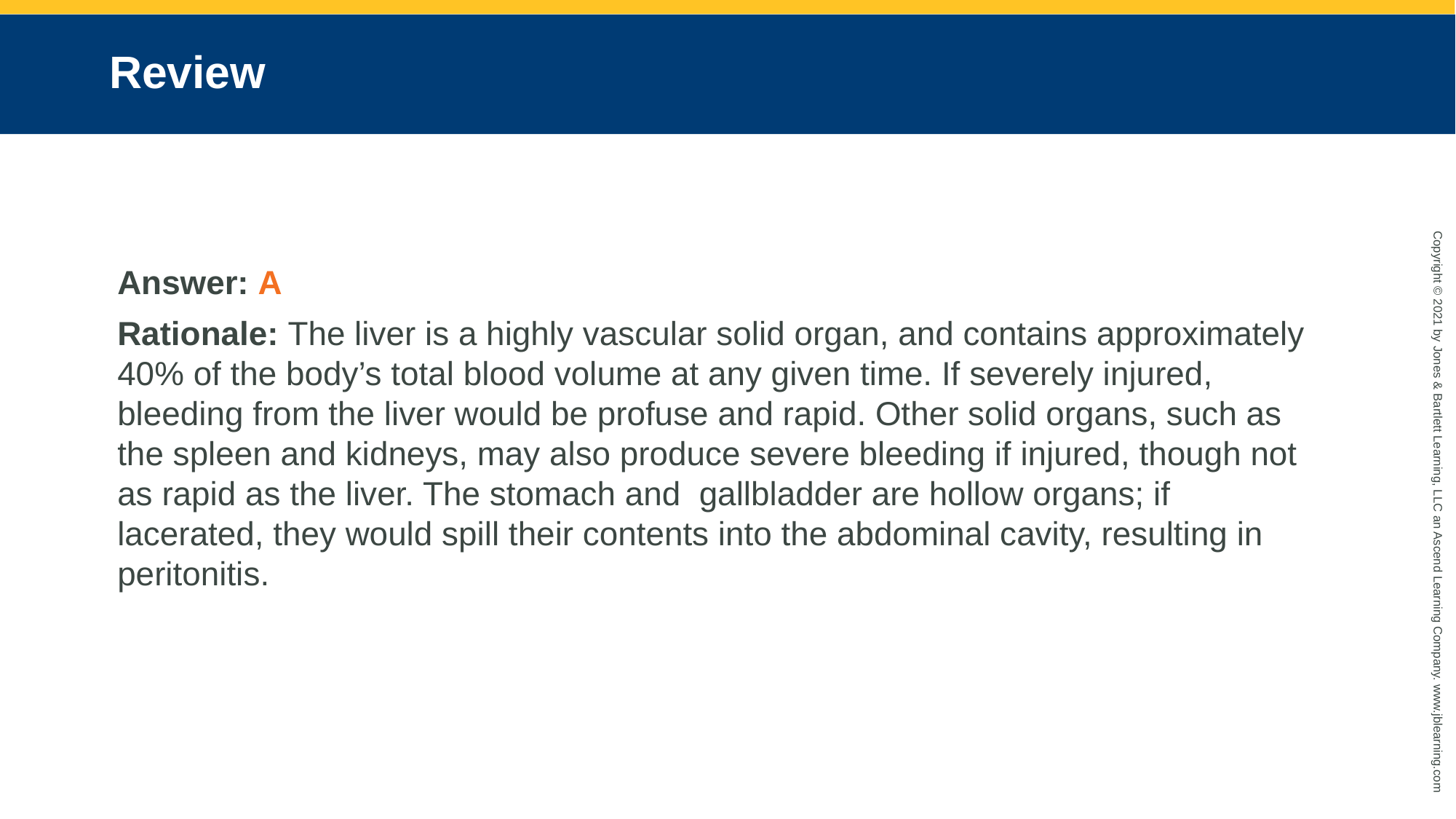

# Review
Answer: A
Rationale: The liver is a highly vascular solid organ, and contains approximately 40% of the body’s total blood volume at any given time. If severely injured, bleeding from the liver would be profuse and rapid. Other solid organs, such as the spleen and kidneys, may also produce severe bleeding if injured, though not as rapid as the liver. The stomach and  gallbladder are hollow organs; if lacerated, they would spill their contents into the abdominal cavity, resulting in peritonitis.